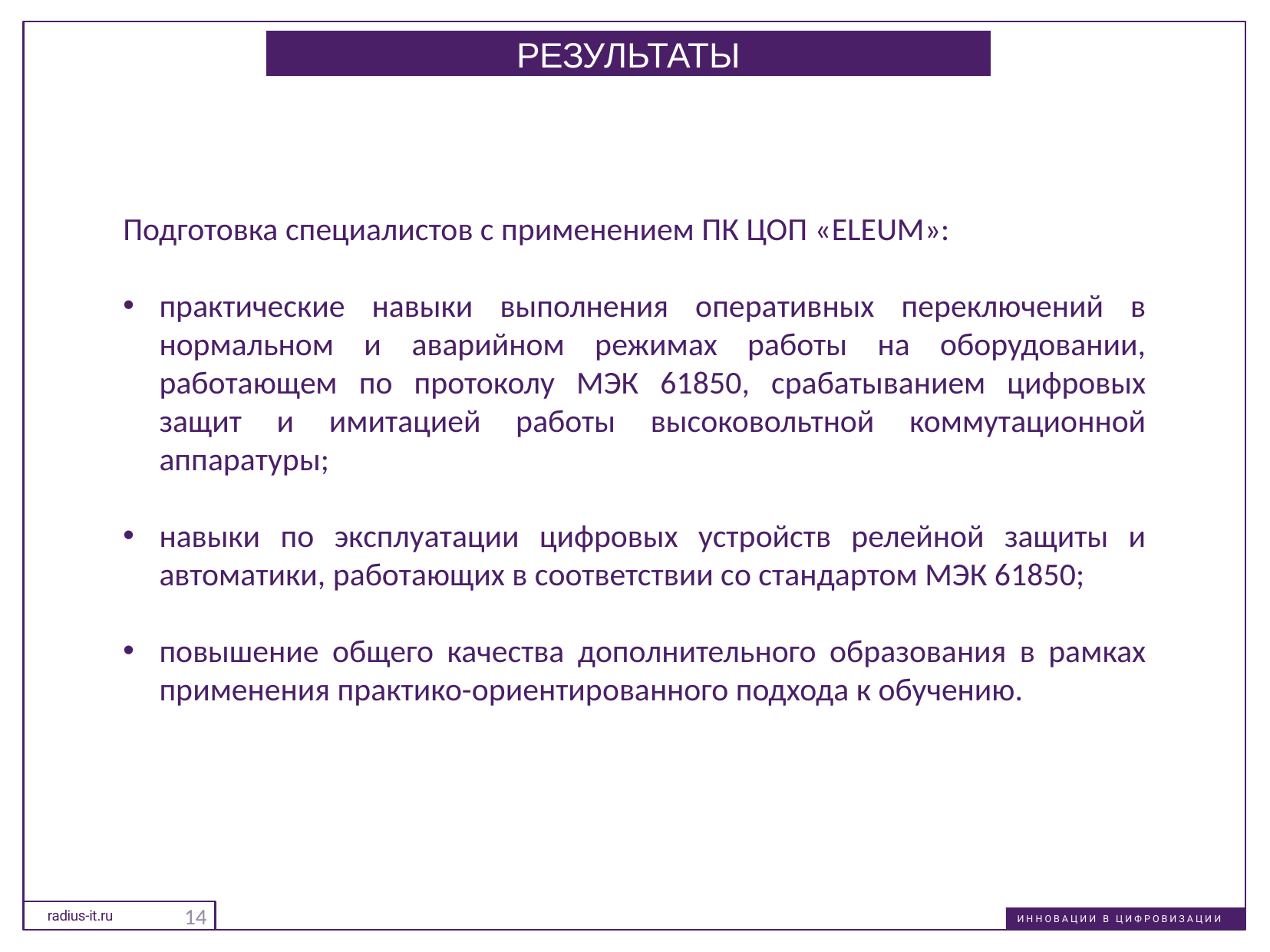

# РЕЗУЛЬТАТЫ
Подготовка специалистов с применением ПК ЦОП «ELEUM»:

практические навыки выполнения оперативных переключений в нормальном и аварийном режимах работы на оборудовании, работающем по протоколу МЭК 61850, срабатыванием цифровых защит и имитацией работы высоковольтной коммутационной аппаратуры;

навыки по эксплуатации цифровых устройств релейной защиты и автоматики, работающих в соответствии со стандартом МЭК 61850;

повышение общего качества дополнительного образования в рамках применения практико-ориентированного подхода к обучению.
14